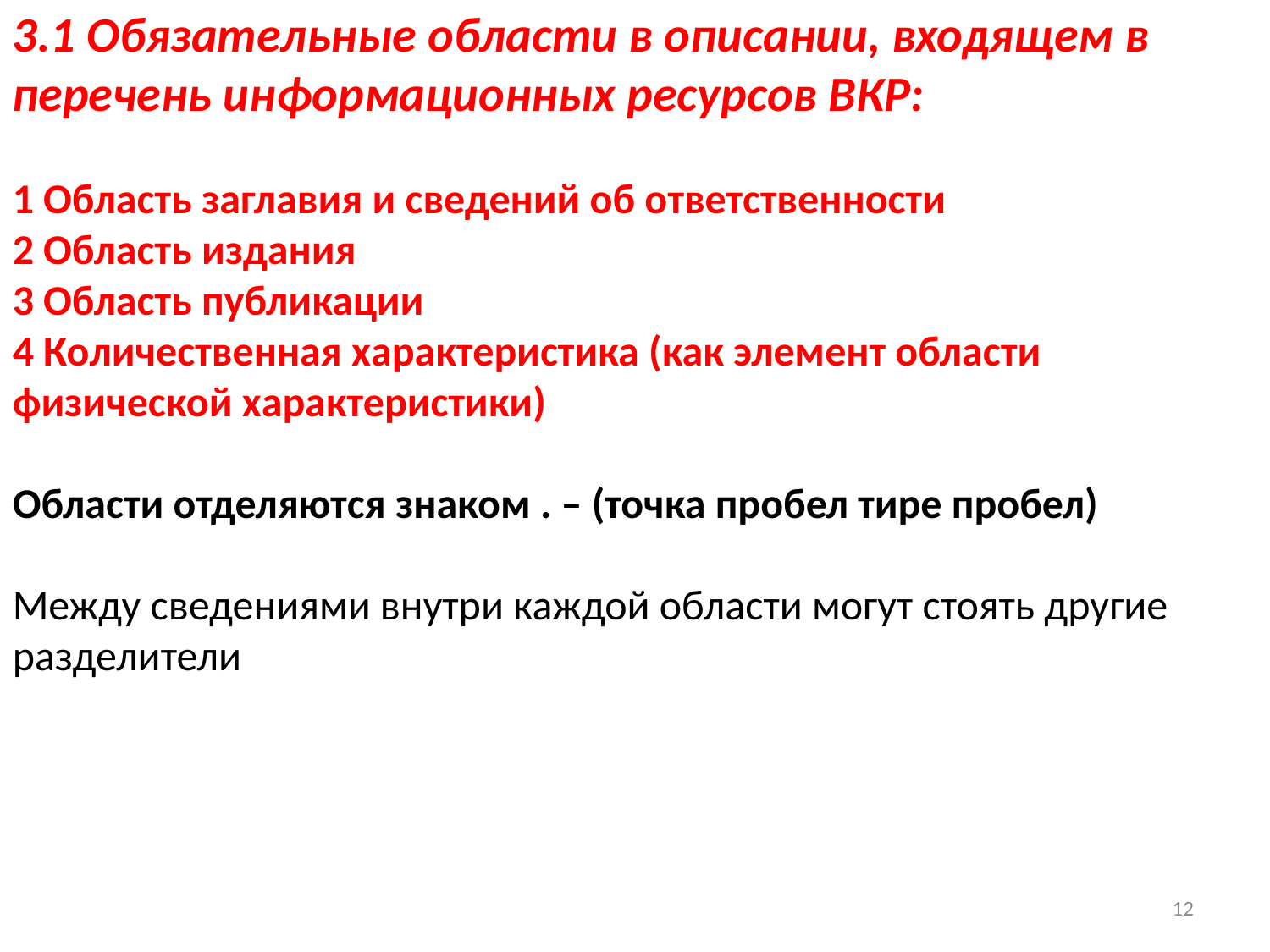

3.1 Обязательные области в описании, входящем в перечень информационных ресурсов ВКР:

1 Область заглавия и сведений об ответственности
2 Область издания
3 Область публикации
4 Количественная характеристика (как элемент области физической характеристики)

Области отделяются знаком . – (точка пробел тире пробел)

Между сведениями внутри каждой области могут стоять другие разделители
12